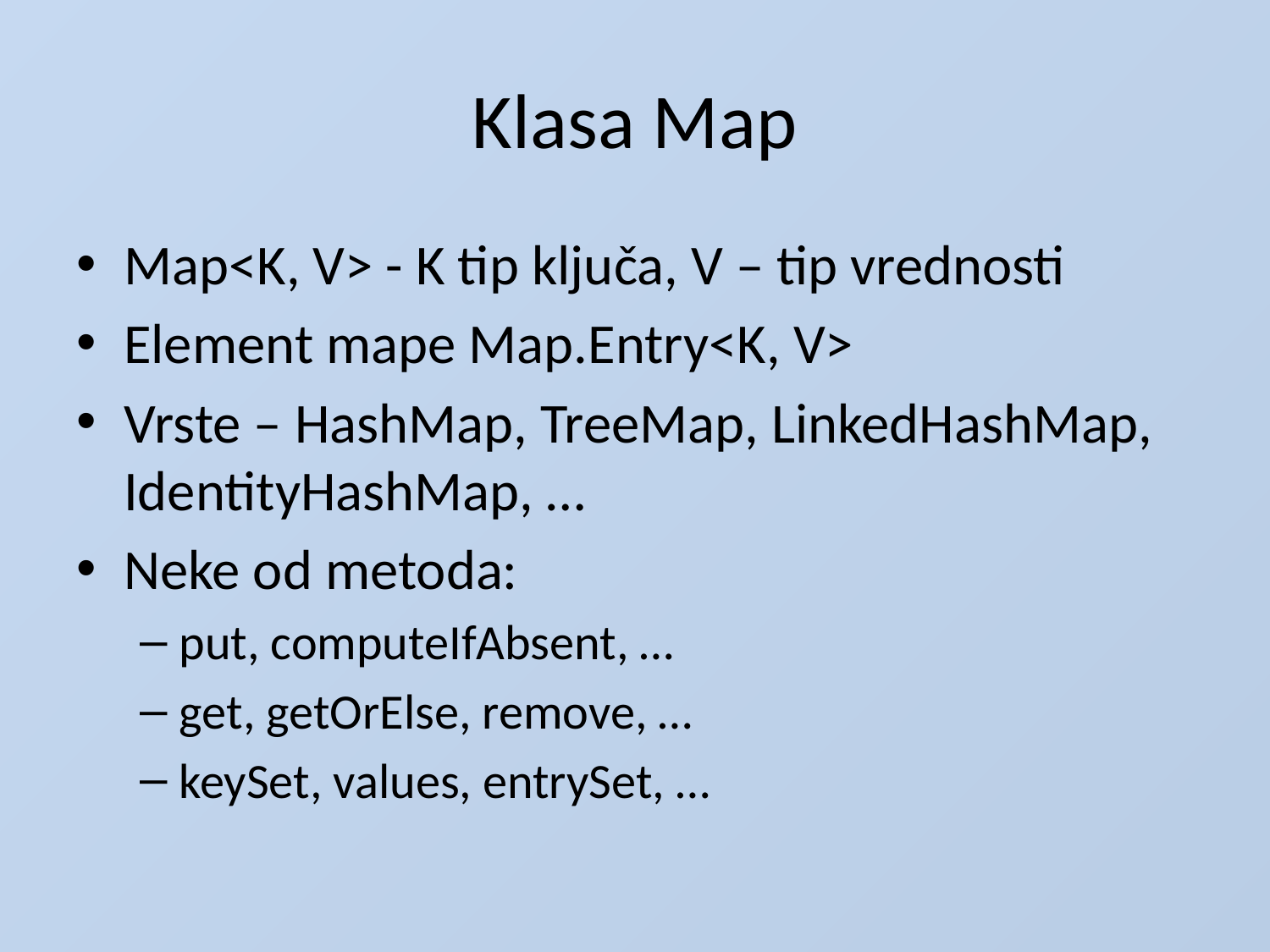

# Klasa Map
Map<K, V> - K tip ključa, V – tip vrednosti
Element mape Map.Entry<K, V>
Vrste – HashMap, TreeMap, LinkedHashMap, IdentityHashMap, …
Neke od metoda:
put, computeIfAbsent, …
get, getOrElse, remove, …
keySet, values, entrySet, …